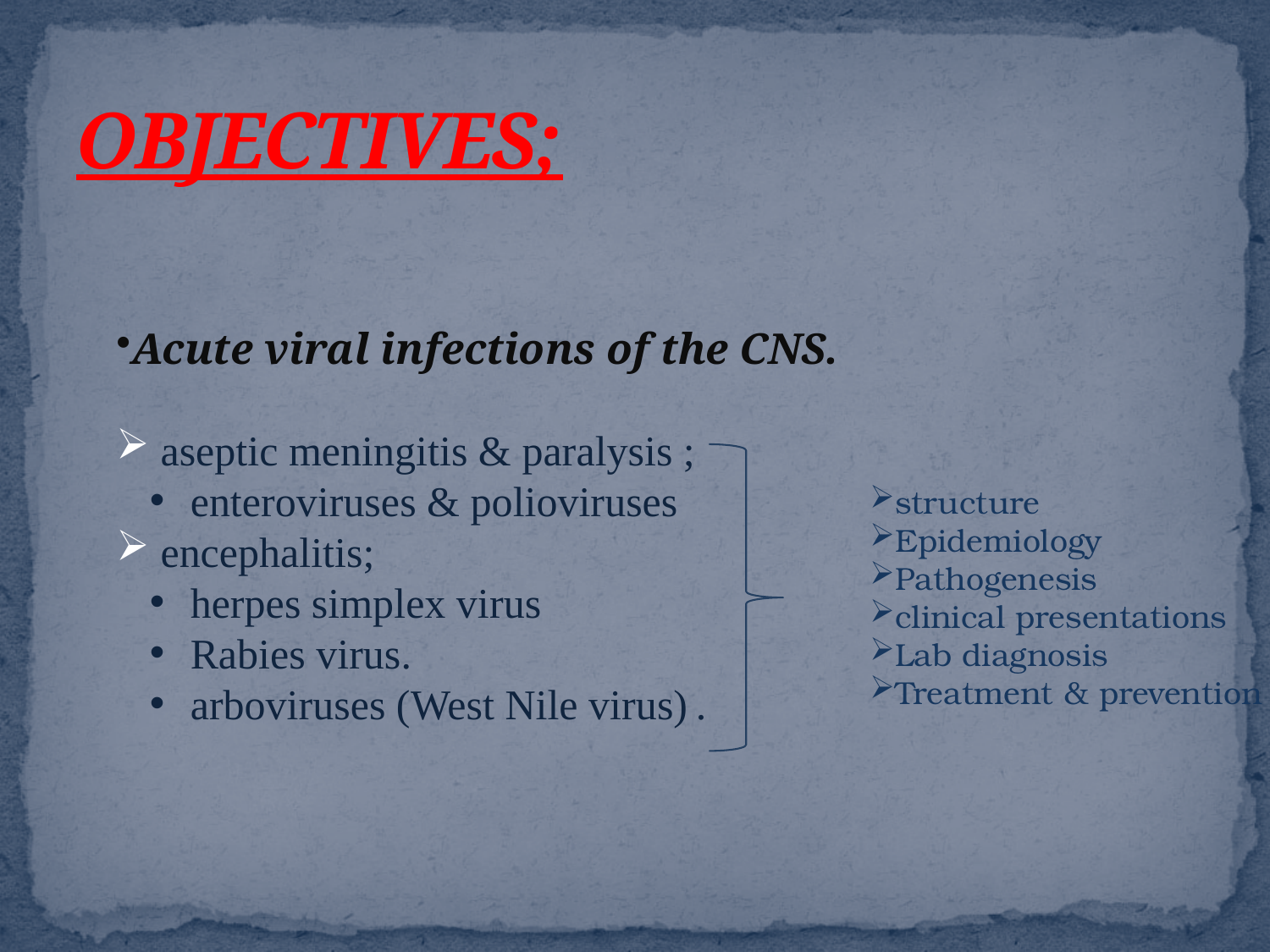

# OBJECTIVES;

Acute viral infections of the CNS.

 aseptic meningitis & paralysis ;
 enteroviruses & polioviruses
 encephalitis;
 herpes simplex virus
 Rabies virus.
 arboviruses (West Nile virus) .

structure
Epidemiology
Pathogenesis
clinical presentations
Lab diagnosis
Treatment & prevention